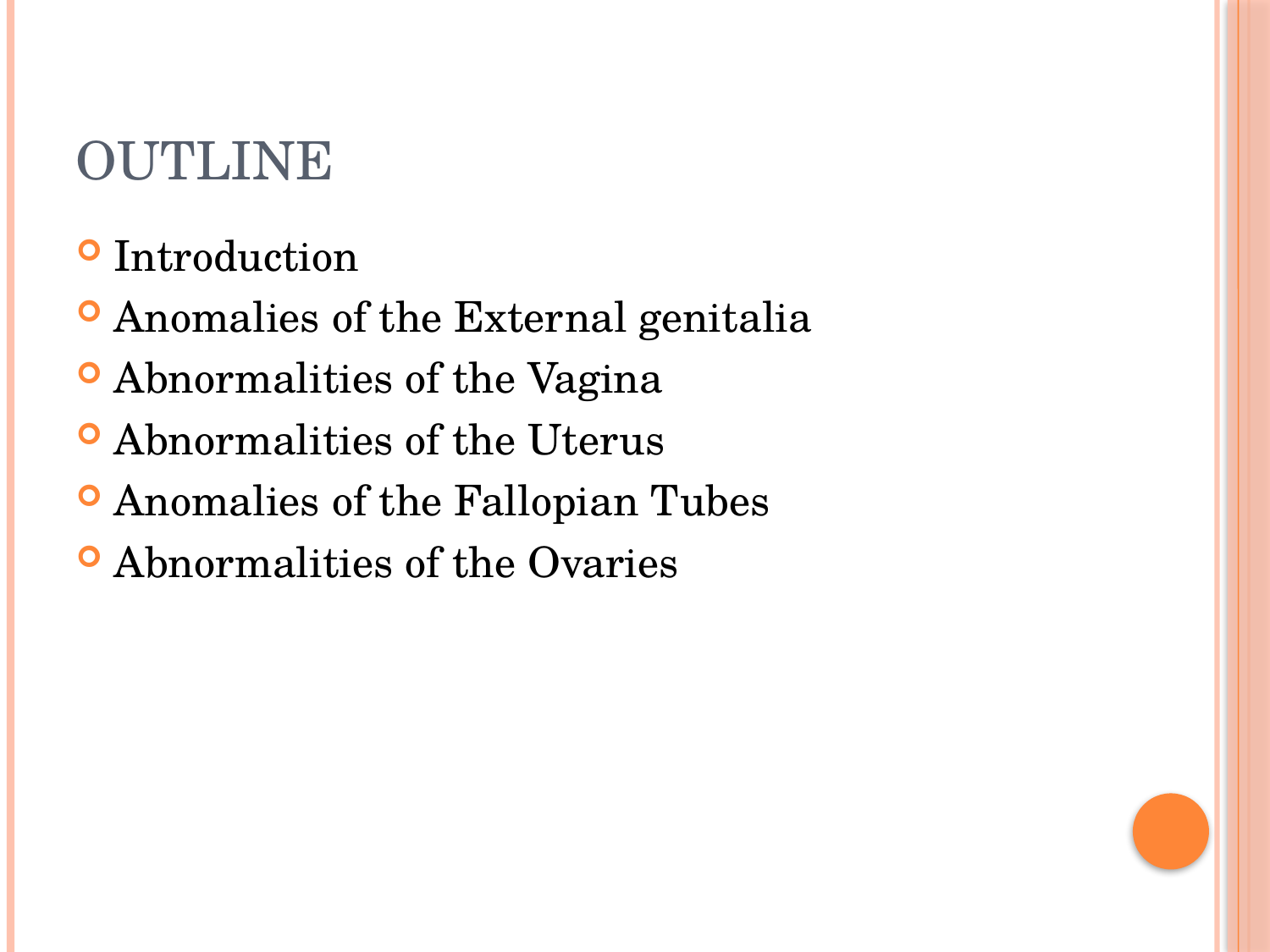

# Outline
Introduction
Anomalies of the External genitalia
Abnormalities of the Vagina
Abnormalities of the Uterus
Anomalies of the Fallopian Tubes
Abnormalities of the Ovaries